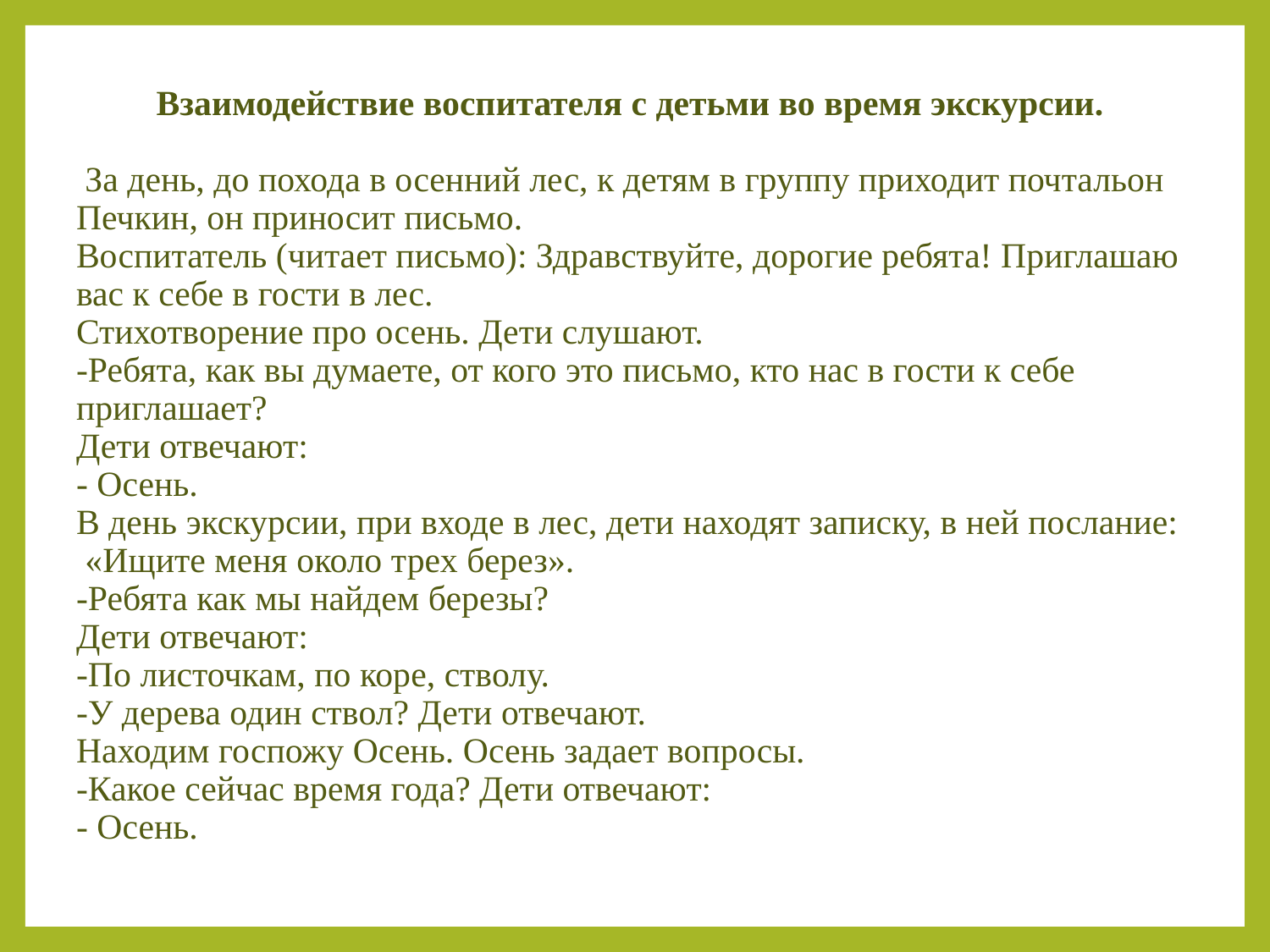

# Взаимодействие воспитателя с детьми во время экскурсии. За день, до похода в осенний лес, к детям в группу приходит почтальон Печкин, он приносит письмо. Воспитатель (читает письмо): Здравствуйте, дорогие ребята! Приглашаю вас к себе в гости в лес. Стихотворение про осень. Дети слушают. -Ребята, как вы думаете, от кого это письмо, кто нас в гости к себе приглашает? Дети отвечают: - Осень. В день экскурсии, при входе в лес, дети находят записку, в ней послание: «Ищите меня около трех берез». -Ребята как мы найдем березы? Дети отвечают: -По листочкам, по коре, стволу. -У дерева один ствол? Дети отвечают. Находим госпожу Осень. Осень задает вопросы. -Какое сейчас время года? Дети отвечают: - Осень.